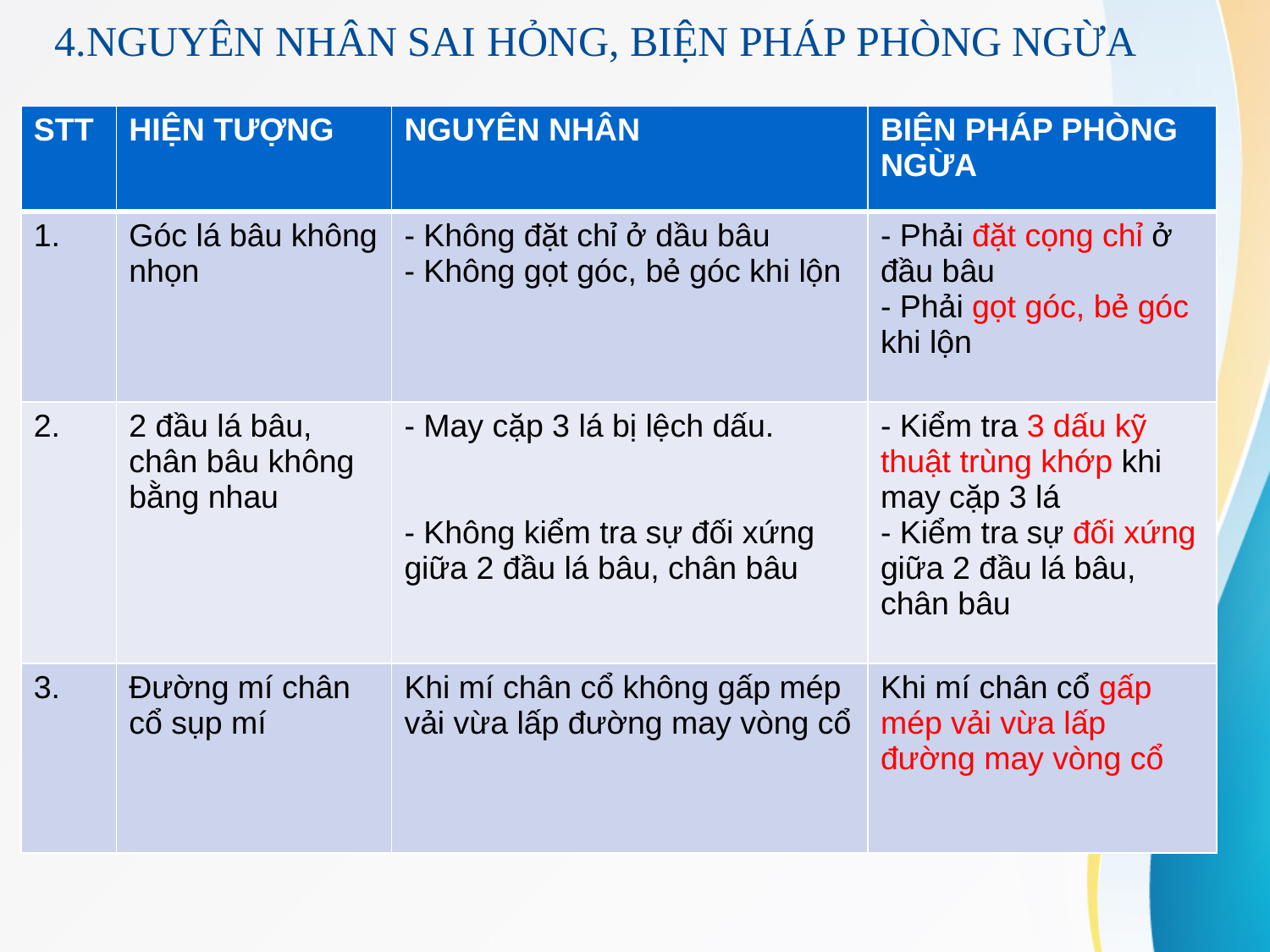

# 4.NGUYÊN NHÂN SAI HỎNG, BIỆN PHÁP PHÒNG NGỪA
| STT | HIỆN TƯỢNG | NGUYÊN NHÂN | BIỆN PHÁP PHÒNG NGỪA |
| --- | --- | --- | --- |
| 1. | Góc lá bâu không nhọn | - Không đặt chỉ ở dầu bâu - Không gọt góc, bẻ góc khi lộn | - Phải đặt cọng chỉ ở đầu bâu - Phải gọt góc, bẻ góc khi lộn |
| 2. | 2 đầu lá bâu, chân bâu không bằng nhau | - May cặp 3 lá bị lệch dấu. - Không kiểm tra sự đối xứng giữa 2 đầu lá bâu, chân bâu | - Kiểm tra 3 dấu kỹ thuật trùng khớp khi may cặp 3 lá - Kiểm tra sự đối xứng giữa 2 đầu lá bâu, chân bâu |
| 3. | Đường mí chân cổ sụp mí | Khi mí chân cổ không gấp mép vải vừa lấp đường may vòng cổ | Khi mí chân cổ gấp mép vải vừa lấp đường may vòng cổ |